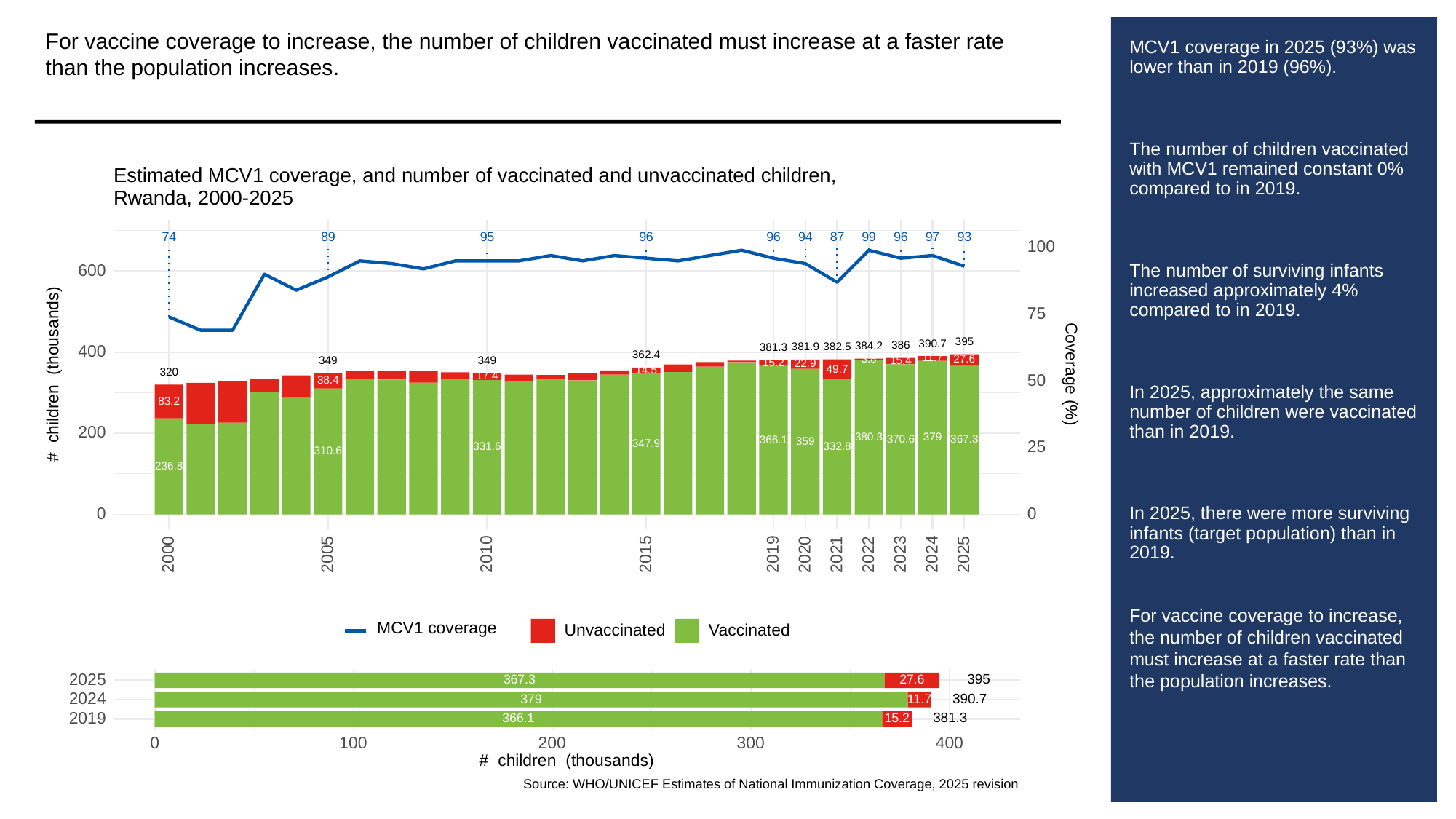

For vaccine coverage to increase, the number of children vaccinated must increase at a faster rate than the population increases.
# MCV1 coverage in 2025 (93%) was lower than in 2019 (96%).

The number of children vaccinated with MCV1 remained constant 0% compared to in 2019.

The number of surviving infants increased approximately 4% compared to in 2019.

In 2025, approximately the same number of children were vaccinated than in 2019.

In 2025, there were more surviving infants (target population) than in 2019.

For vaccine coverage to increase, the number of children vaccinated must increase at a faster rate than the population increases.

Estimated MCV1 coverage, and number of vaccinated and unvaccinated children,
Rwanda, 2000-2025

93
89
95
96
96
94
87
99
96
97
74
100

600

75

395
390.7
386
384.2
382.5
381.9
381.3
400
362.4

11.7
3.8
27.6

349
349
15.4

15.2

22.9

49.7

14.5
#  children  (thousands)
Coverage (%)

320

17.4

50

38.4

83.2

200
380.3

379
370.6
367.3
366.1
359
347.9
25
332.8
331.6
310.6
236.8

0
0

2023
2000
2005
2010
2015
2019
2020
2021
2022
2024
2025

MCV1 coverage
Unvaccinated
Vaccinated

2025
395
367.3
27.6

2024
390.7
379
11.7

2019
381.3
366.1
15.2

300
0
100
200
400
#  children  (thousands)
Source: WHO/UNICEF Estimates of National Immunization Coverage, 2025 revision